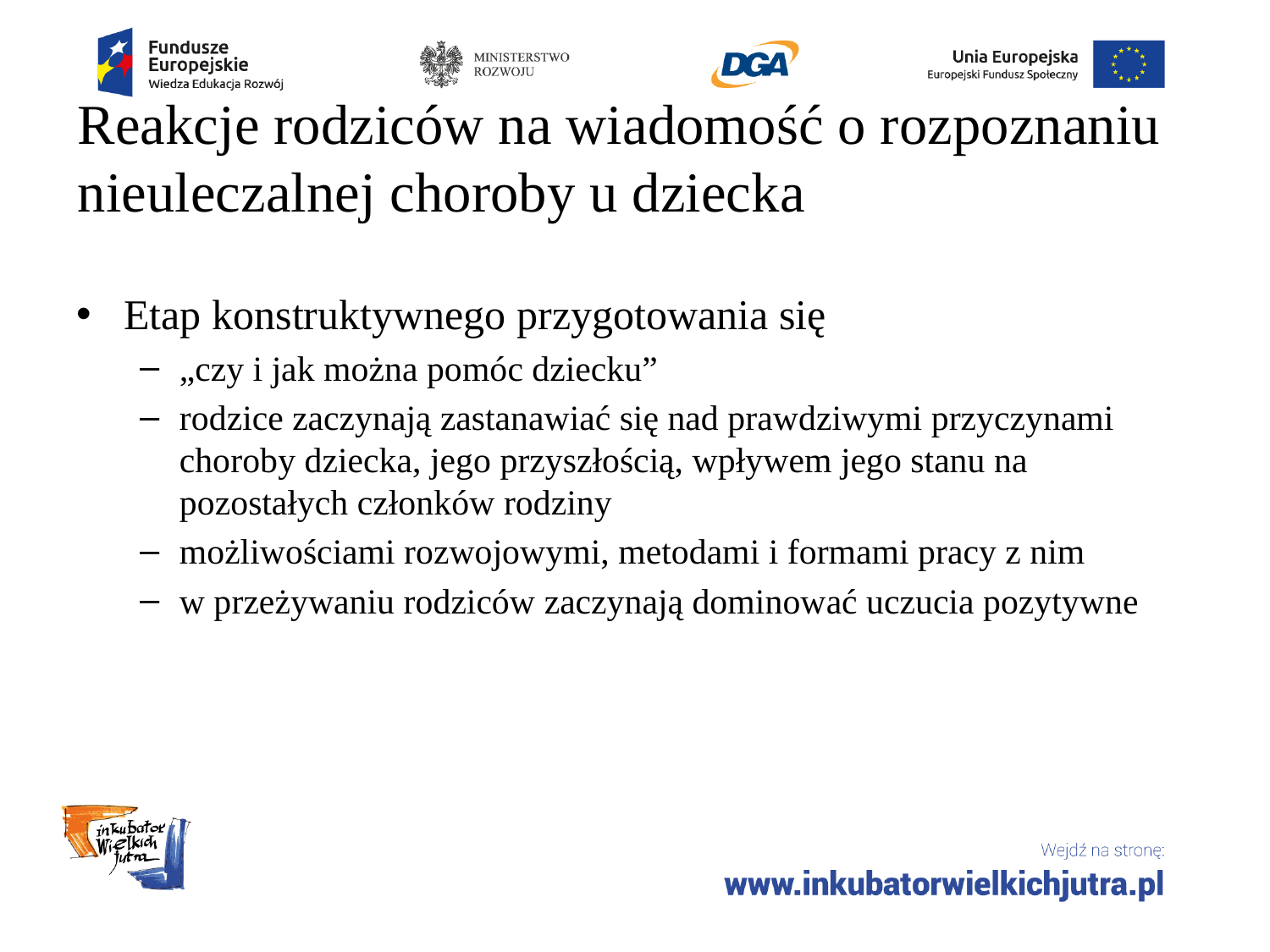

# Reakcje rodziców na wiadomość o rozpoznaniu nieuleczalnej choroby u dziecka

Etap konstruktywnego przygotowania się
„czy i jak można pomóc dziecku”
rodzice zaczynają zastanawiać się nad prawdziwymi przyczynami choroby dziecka, jego przyszłością, wpływem jego stanu na pozostałych członków rodziny
możliwościami rozwojowymi, metodami i formami pracy z nim
w przeżywaniu rodziców zaczynają dominować uczucia pozytywne